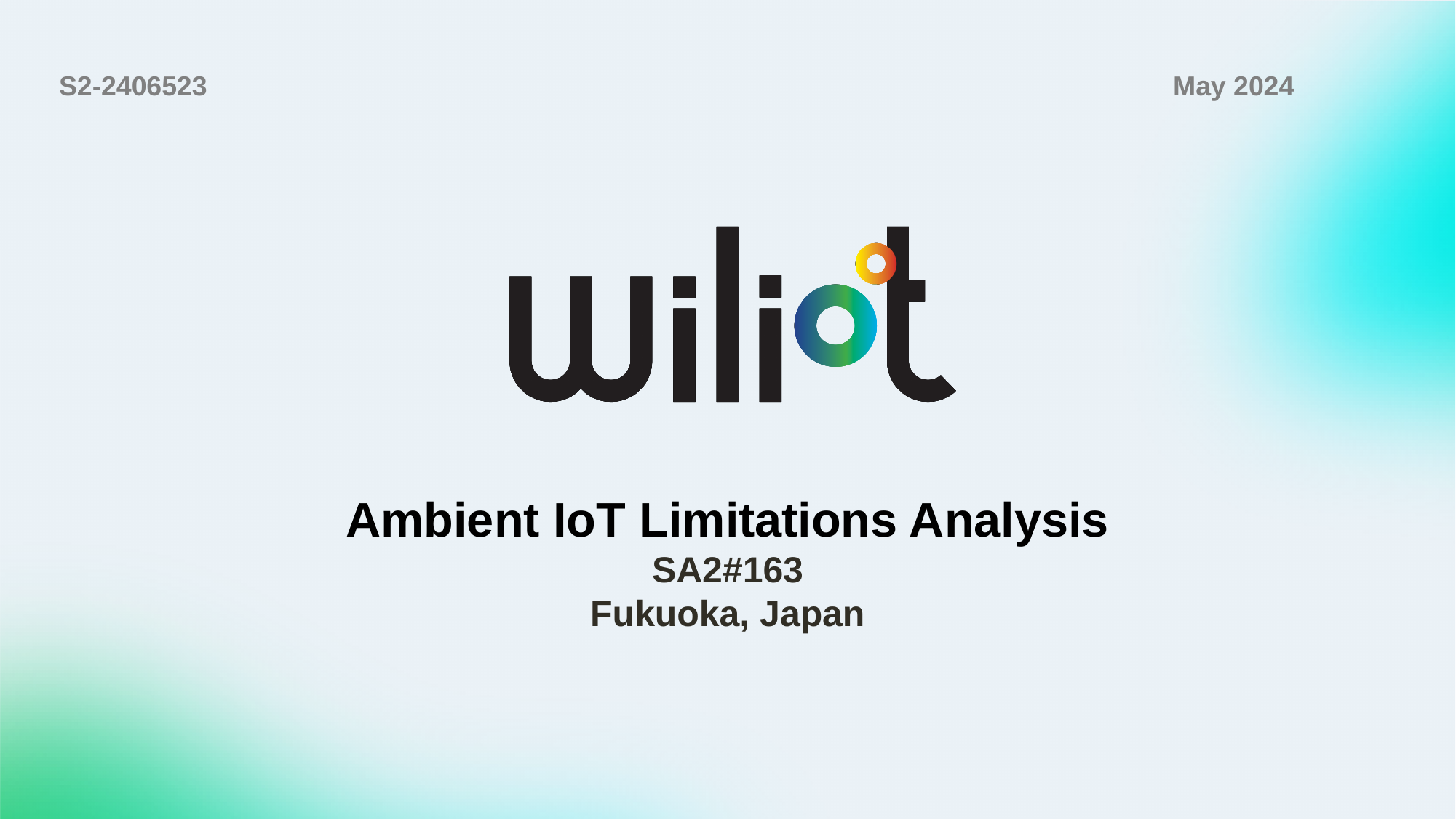

S2-2406523
May 2024
Ambient IoT Limitations Analysis
SA2#163
Fukuoka, Japan